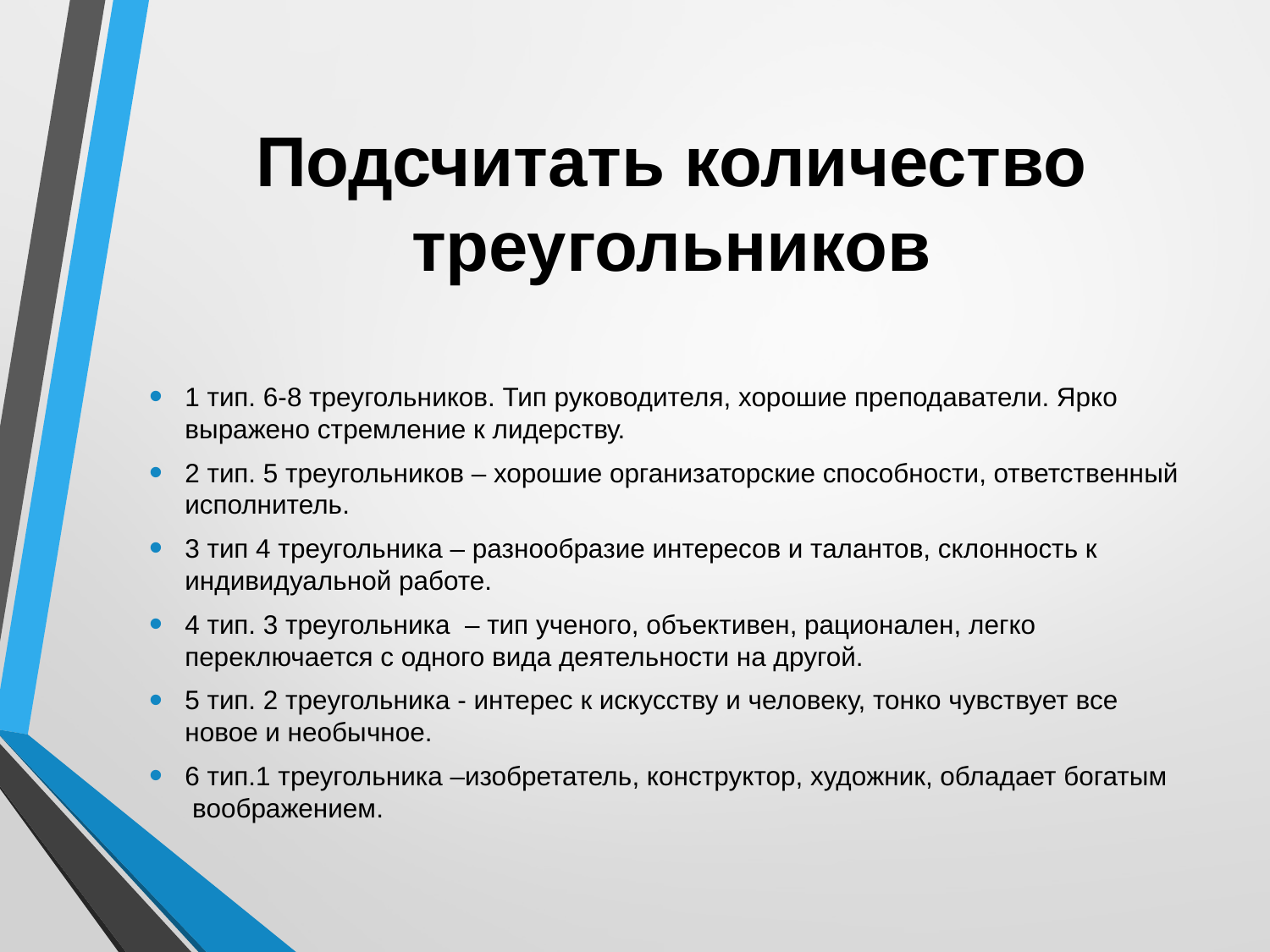

# Подсчитать количество треугольников
1 тип. 6-8 треугольников. Тип руководителя, хорошие преподаватели. Ярко выражено стремление к лидерству.
2 тип. 5 треугольников – хорошие организаторские способности, ответственный исполнитель.
3 тип 4 треугольника – разнообразие интересов и талантов, склонность к индивидуальной работе.
4 тип. 3 треугольника  – тип ученого, объективен, рационален, легко переключается с одного вида деятельности на другой.
5 тип. 2 треугольника - интерес к искусству и человеку, тонко чувствует все новое и необычное.
6 тип.1 треугольника –изобретатель, конструктор, художник, обладает богатым  воображением.